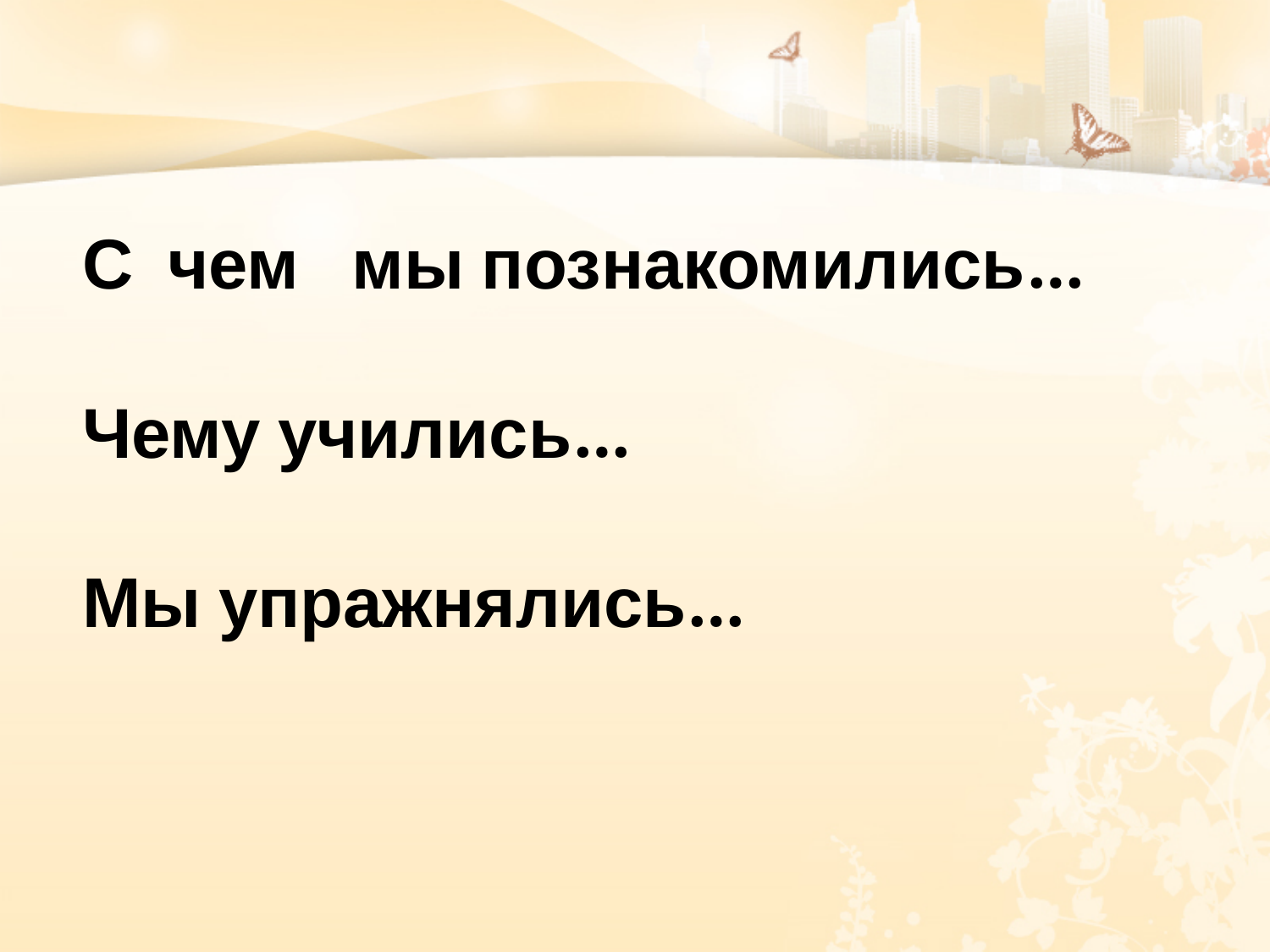

С  чем   мы познакомились…

Чему учились…

Мы упражнялись…